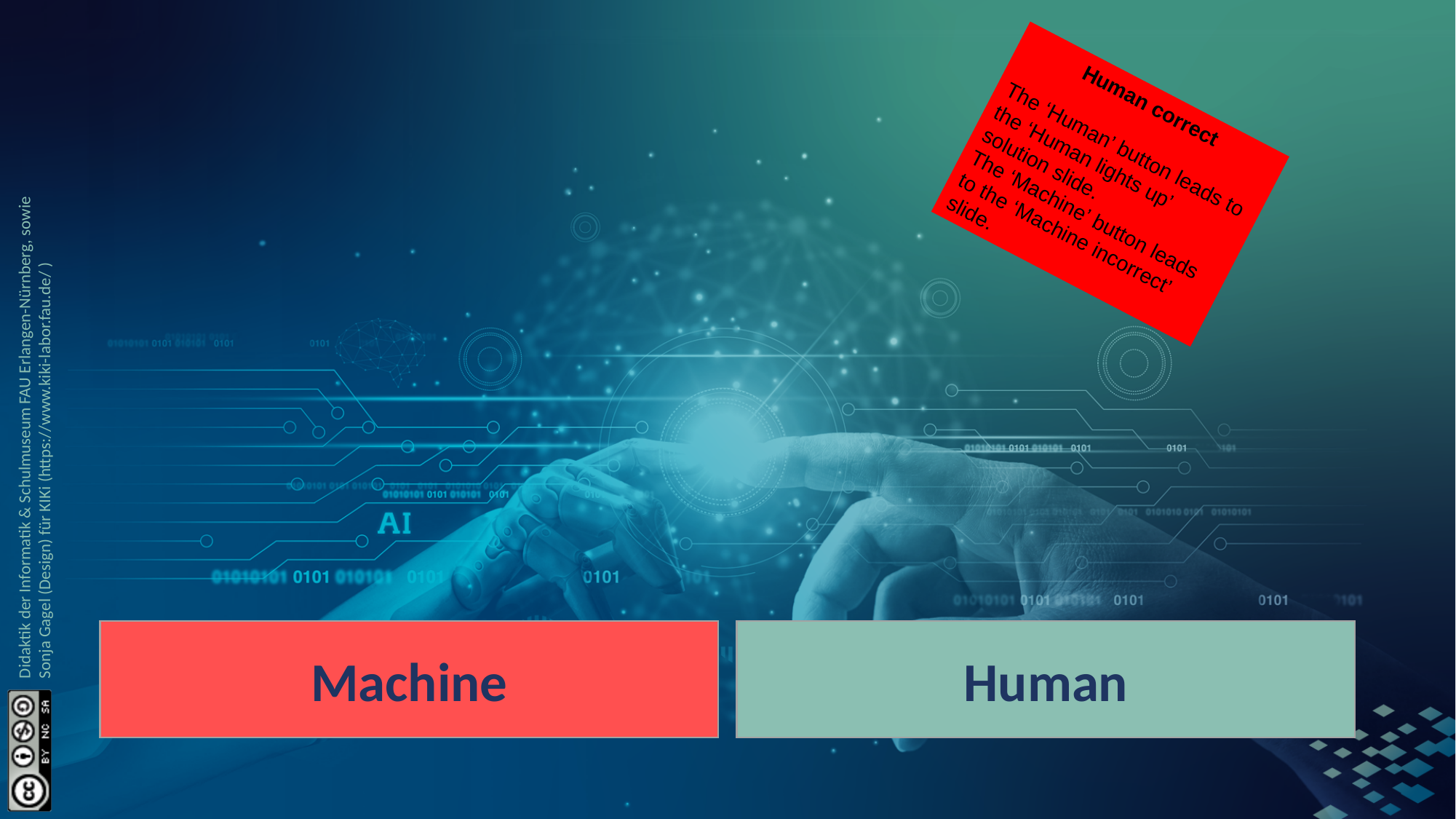

#
Human correct

The ‘Human’ button leads to the ‘Human lights up’ solution slide.
The ‘Machine’ button leads to the ‘Machine incorrect’ slide.

Human
Machine